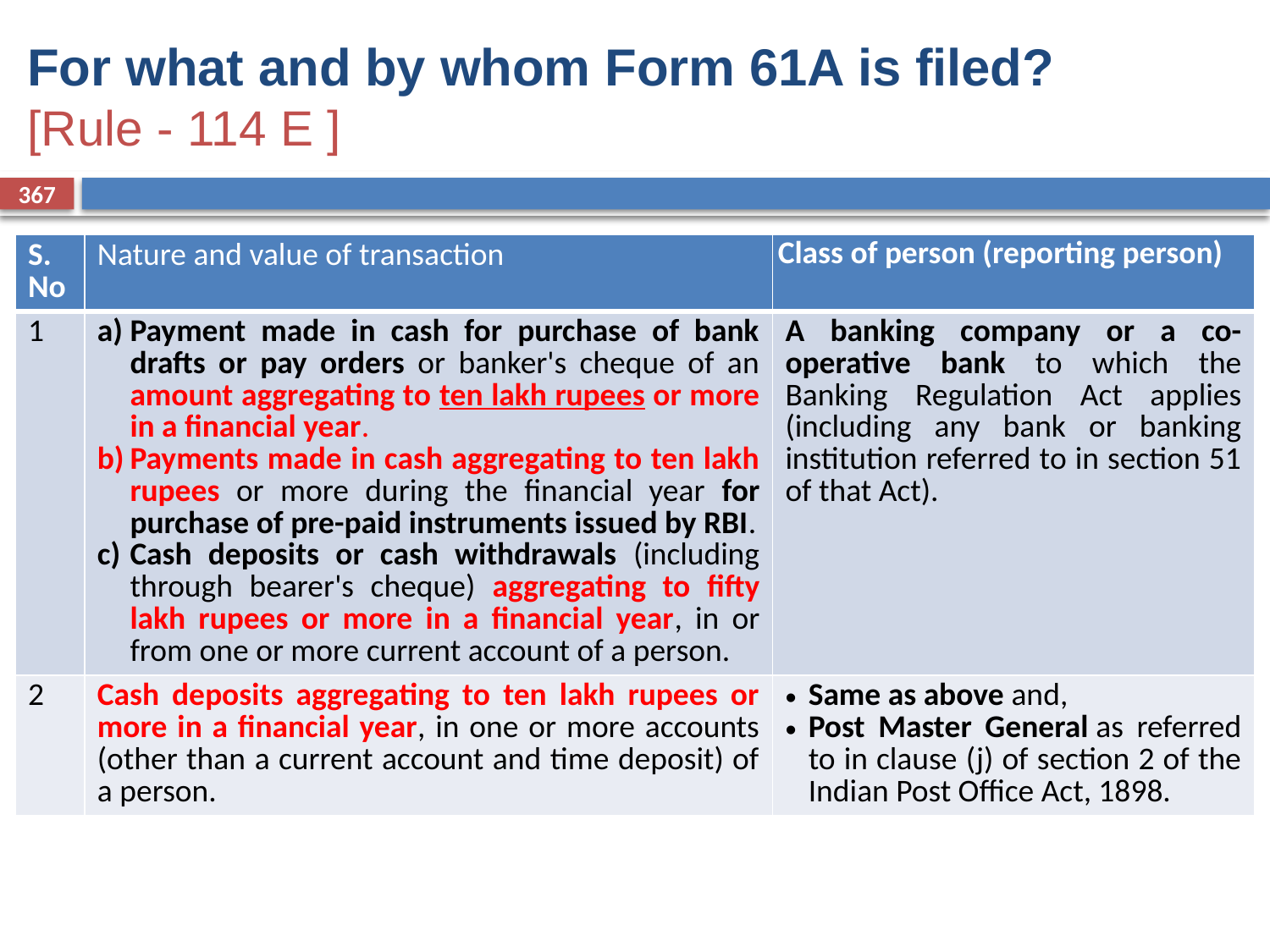

# For what and by whom Form 61A is filed? [Rule - 114 E ]
367
| S. No | Nature and value of transaction | Class of person (reporting person) |
| --- | --- | --- |
| 1 | Payment made in cash for purchase of bank drafts or pay orders or banker's cheque of an amount aggregating to ten lakh rupees or more in a financial year. Payments made in cash aggregating to ten lakh rupees or more during the financial year for purchase of pre-paid instruments issued by RBI. Cash deposits or cash withdrawals (including through bearer's cheque) aggregating to fifty lakh rupees or more in a financial year, in or from one or more current account of a person. | A banking company or a co-operative bank to which the Banking Regulation Act applies (including any bank or banking institution referred to in section 51 of that Act). |
| 2 | Cash deposits aggregating to ten lakh rupees or more in a financial year, in one or more accounts (other than a current account and time deposit) of a person. | Same as above and, Post Master General as referred to in clause (j) of section 2 of the Indian Post Office Act, 1898. |